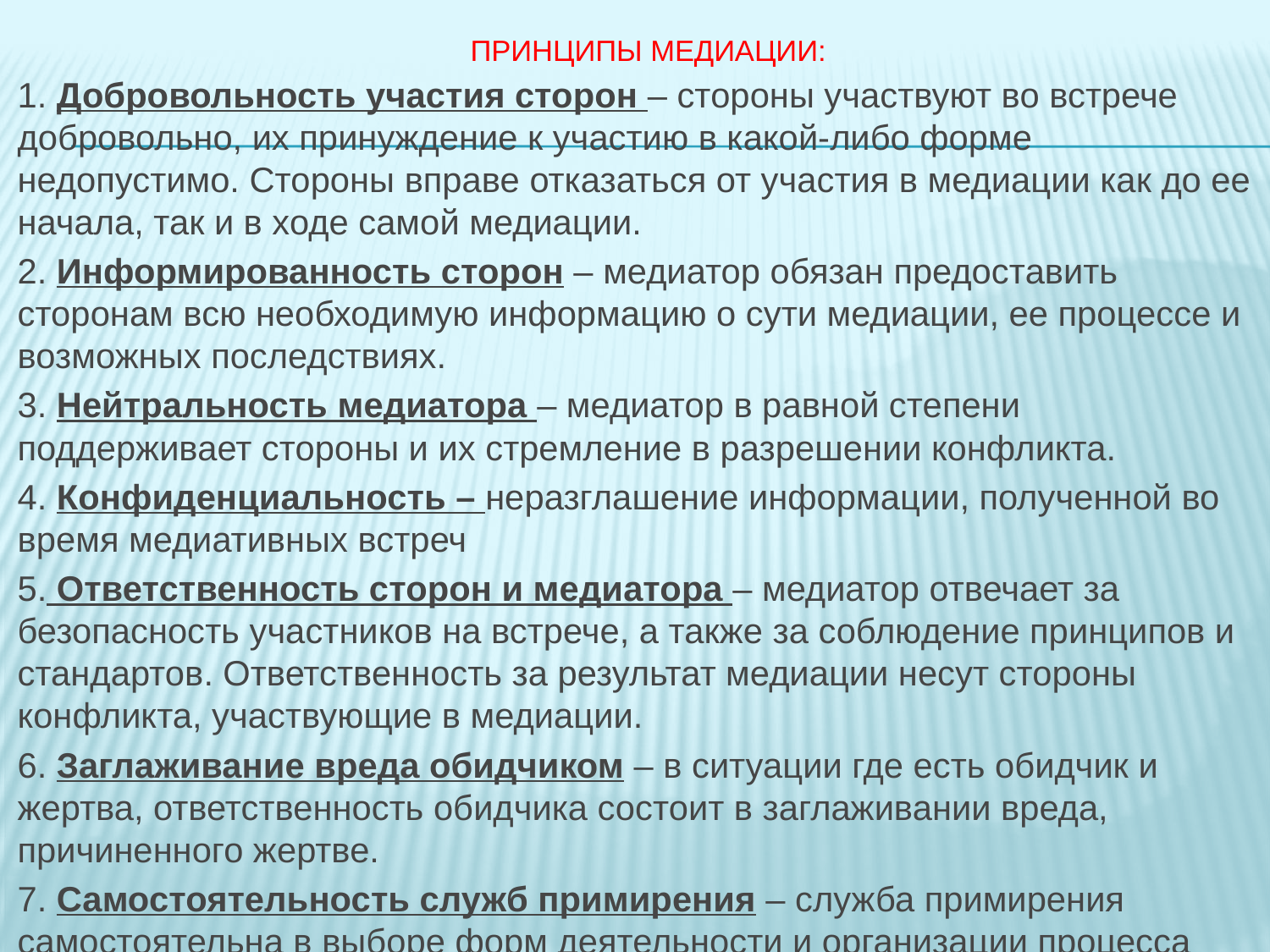

# Принципы медиации:
1. Добровольность участия сторон – стороны участвуют во встрече добровольно, их принуждение к участию в какой-либо форме недопустимо. Стороны вправе отказаться от участия в медиации как до ее начала, так и в ходе самой медиации.
2. Информированность сторон – медиатор обязан предоставить сторонам всю необходимую информацию о сути медиации, ее процессе и возможных последствиях.
3. Нейтральность медиатора – медиатор в равной степени поддерживает стороны и их стремление в разрешении конфликта.
4. Конфиденциальность – неразглашение информации, полученной во время медиативных встреч
5. Ответственность сторон и медиатора – медиатор отвечает за безопасность участников на встрече, а также за соблюдение принципов и стандартов. Ответственность за результат медиации несут стороны конфликта, участвующие в медиации.
6. Заглаживание вреда обидчиком – в ситуации где есть обидчик и жертва, ответственность обидчика состоит в заглаживании вреда, причиненного жертве.
7. Самостоятельность служб примирения – служба примирения самостоятельна в выборе форм деятельности и организации процесса медиации.